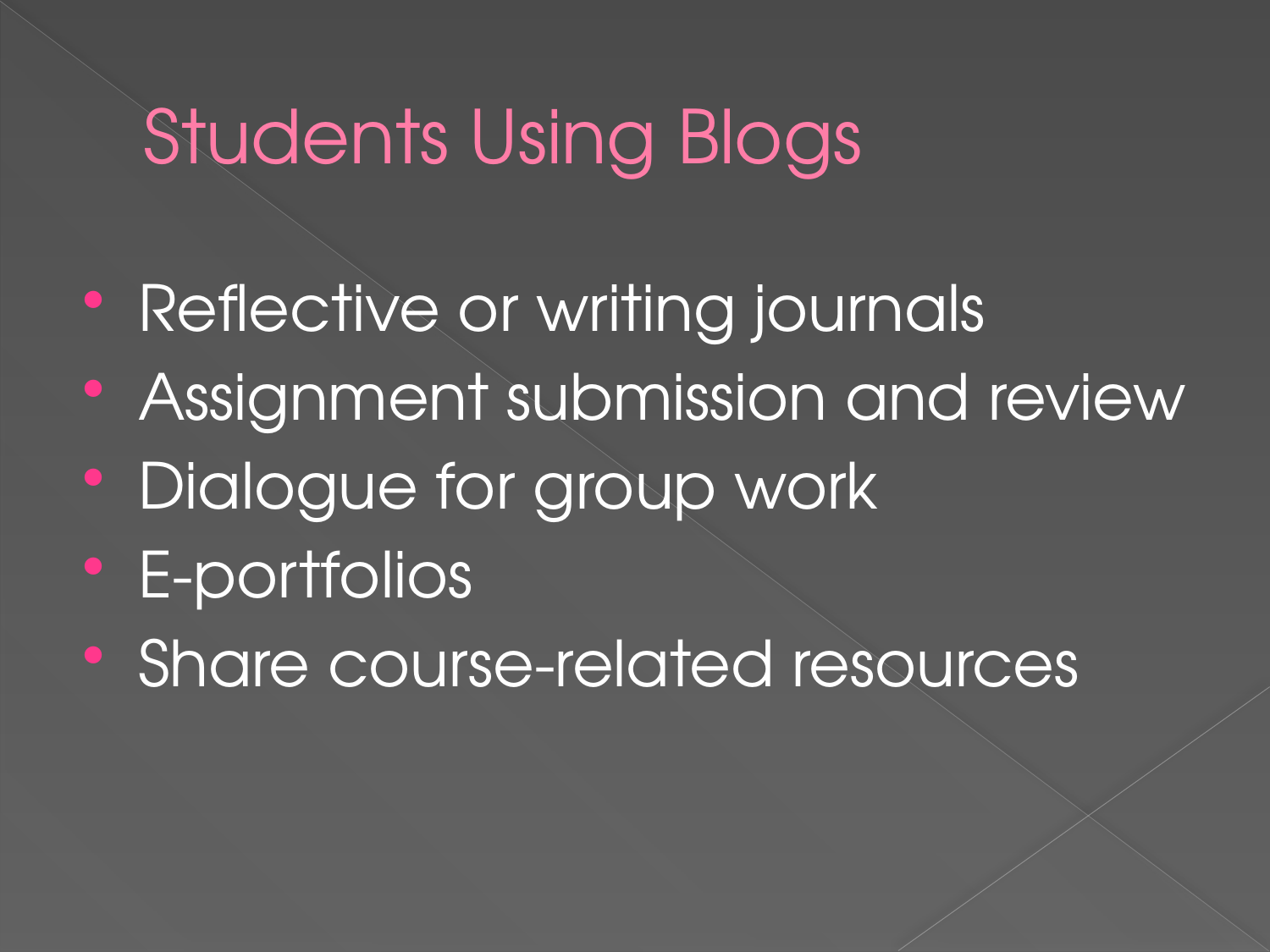

# Students Using Blogs
Reflective or writing journals
Assignment submission and review
Dialogue for group work
E-portfolios
Share course-related resources